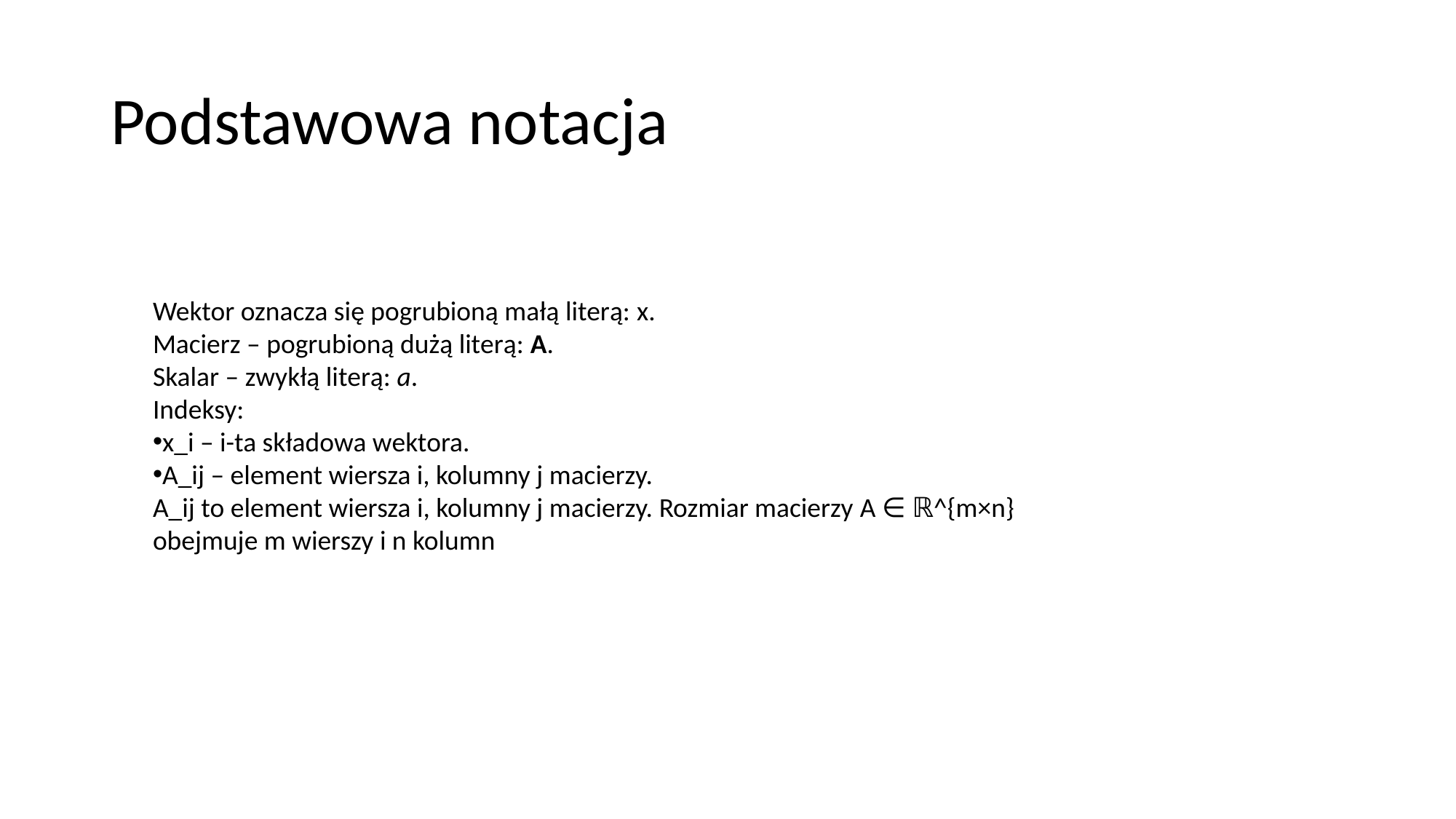

# Podstawowa notacja
Wektor oznacza się pogrubioną małą literą: x.
Macierz – pogrubioną dużą literą: A.
Skalar – zwykłą literą: a.​
Indeksy:
x_i – i-ta składowa wektora.
A_ij – element wiersza i, kolumny j macierzy.
A_ij to element wiersza i, kolumny j macierzy. Rozmiar macierzy A ∈ ℝ^{m×n} obejmuje m wierszy i n kolumn